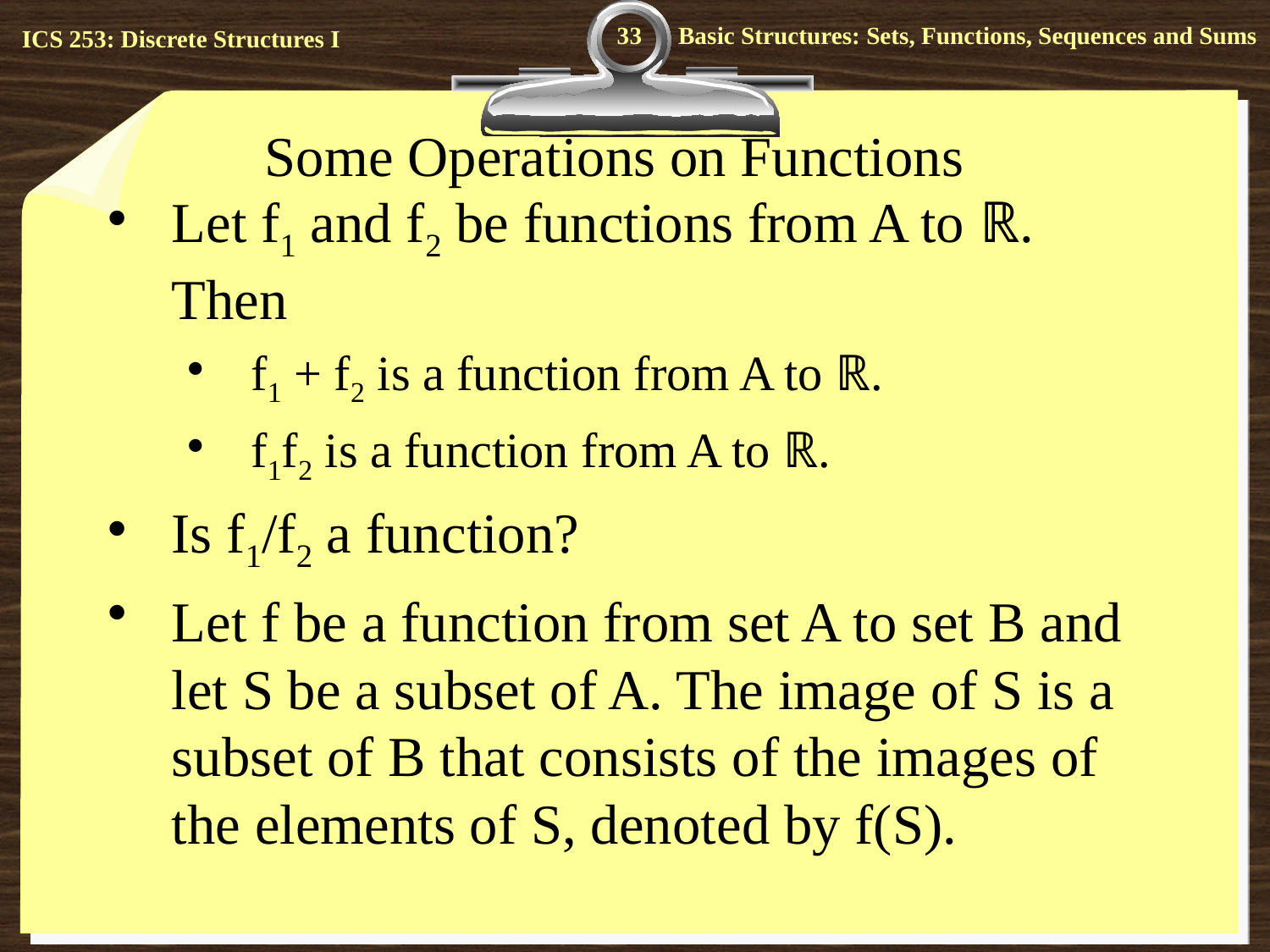

33
# Some Operations on Functions
Let f1 and f2 be functions from A to ℝ. Then
f1 + f2 is a function from A to ℝ.
f1f2 is a function from A to ℝ.
Is f1/f2 a function?
Let f be a function from set A to set B and let S be a subset of A. The image of S is a subset of B that consists of the images of the elements of S, denoted by f(S).